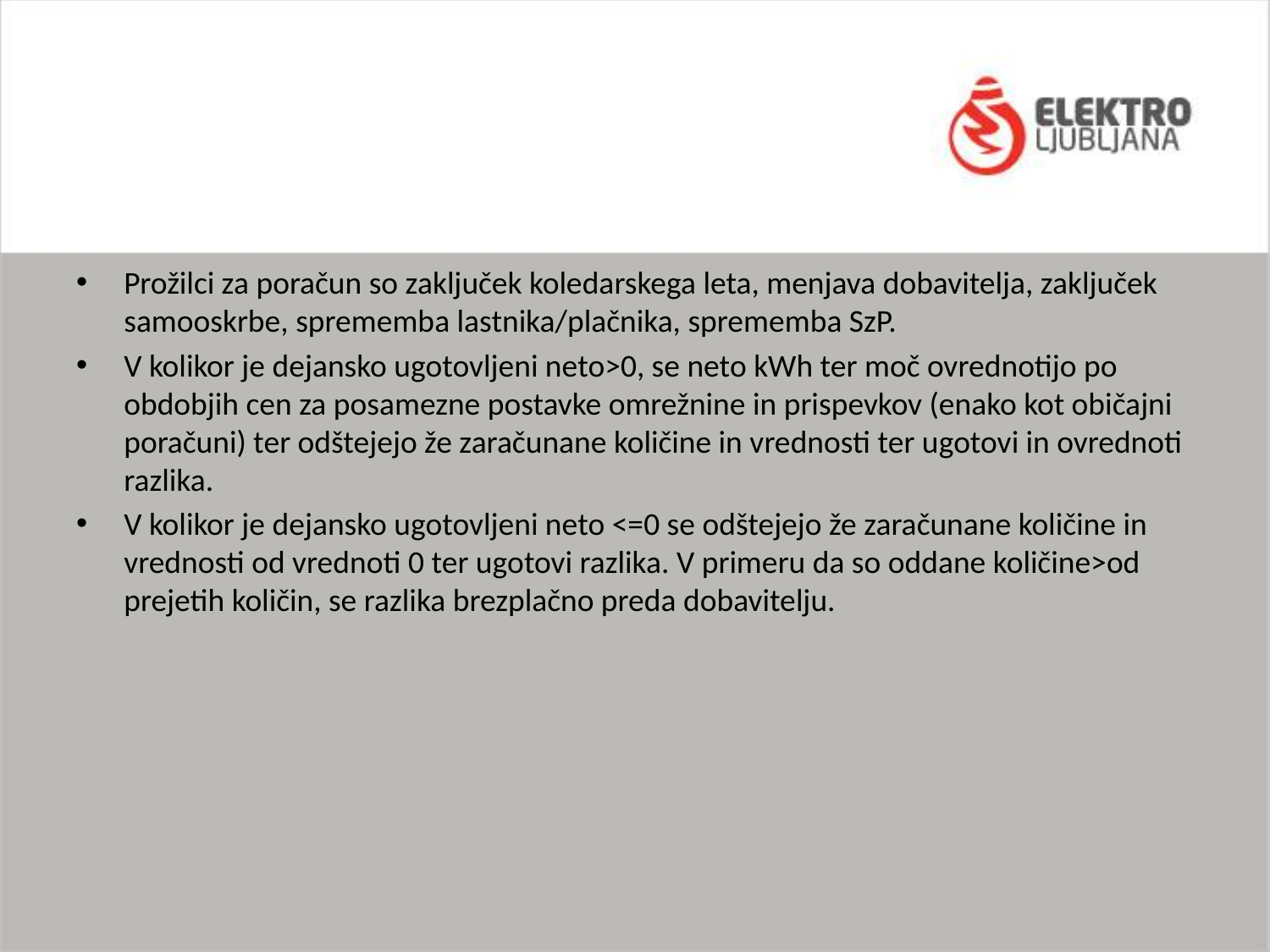

# Prožilci za poračun so zaključek koledarskega leta, menjava dobavitelja, zaključek samooskrbe, sprememba lastnika/plačnika, sprememba SzP.
V kolikor je dejansko ugotovljeni neto>0, se neto kWh ter moč ovrednotijo po obdobjih cen za posamezne postavke omrežnine in prispevkov (enako kot običajni poračuni) ter odštejejo že zaračunane količine in vrednosti ter ugotovi in ovrednoti razlika.
V kolikor je dejansko ugotovljeni neto <=0 se odštejejo že zaračunane količine in vrednosti od vrednoti 0 ter ugotovi razlika. V primeru da so oddane količine>od prejetih količin, se razlika brezplačno preda dobavitelju.